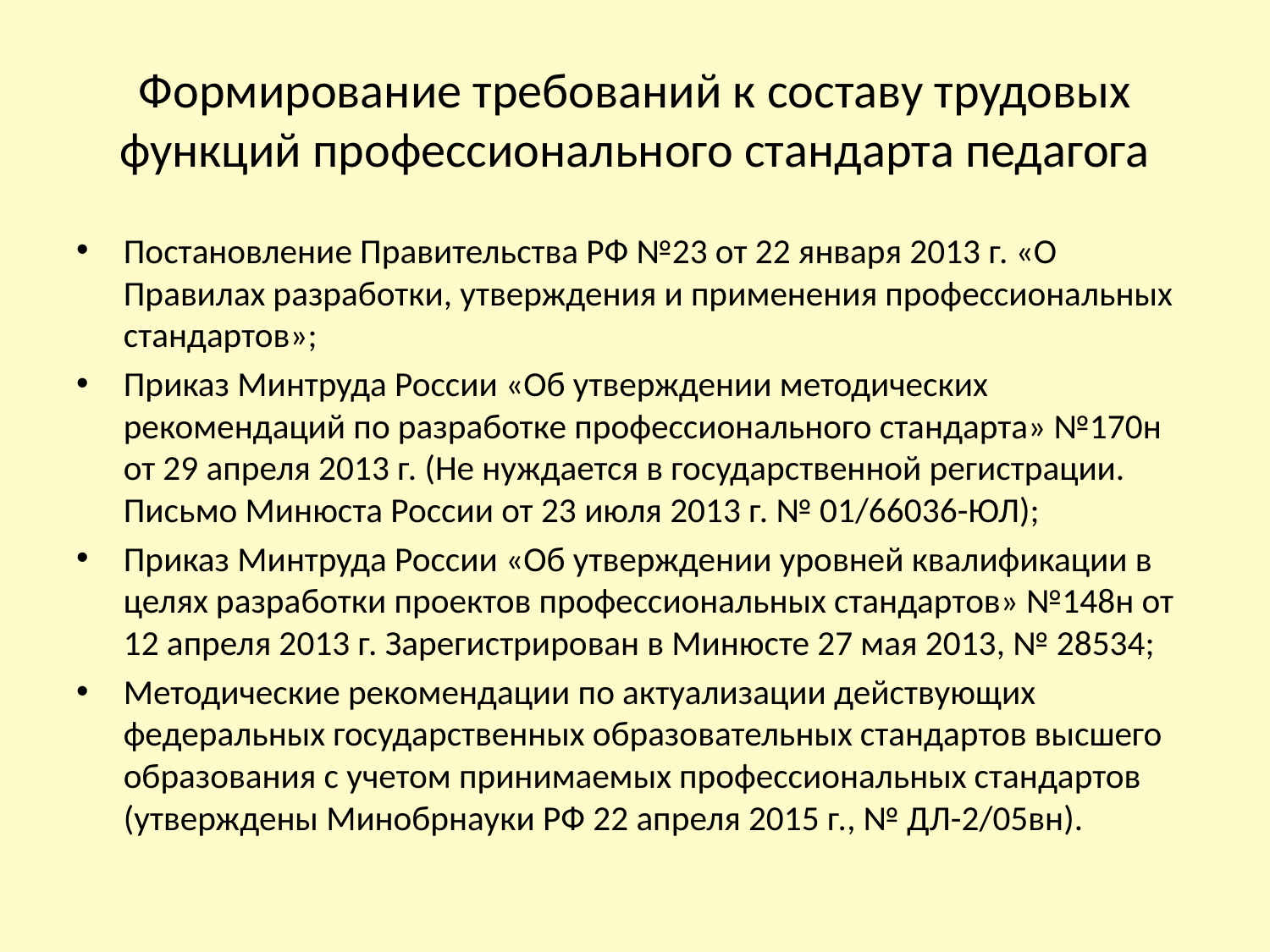

# Формирование требований к составу трудовых функций профессионального стандарта педагога
Постановление Правительства РФ №23 от 22 января 2013 г. «О Правилах разработки, утверждения и применения профессиональных стандартов»;
Приказ Минтруда России «Об утверждении методических рекомендаций по разработке профессионального стандарта» №170н от 29 апреля 2013 г. (Не нуждается в государственной регистрации. Письмо Минюста России от 23 июля 2013 г. № 01/66036-ЮЛ);
Приказ Минтруда России «Об утверждении уровней квалификации в целях разработки проектов профессиональных стандартов» №148н от 12 апреля 2013 г. Зарегистрирован в Минюсте 27 мая 2013, № 28534;
Методические рекомендации по актуализации действующих федеральных государственных образовательных стандартов высшего образования с учетом принимаемых профессиональных стандартов (утверждены Минобрнауки РФ 22 апреля 2015 г., № ДЛ-2/05вн).